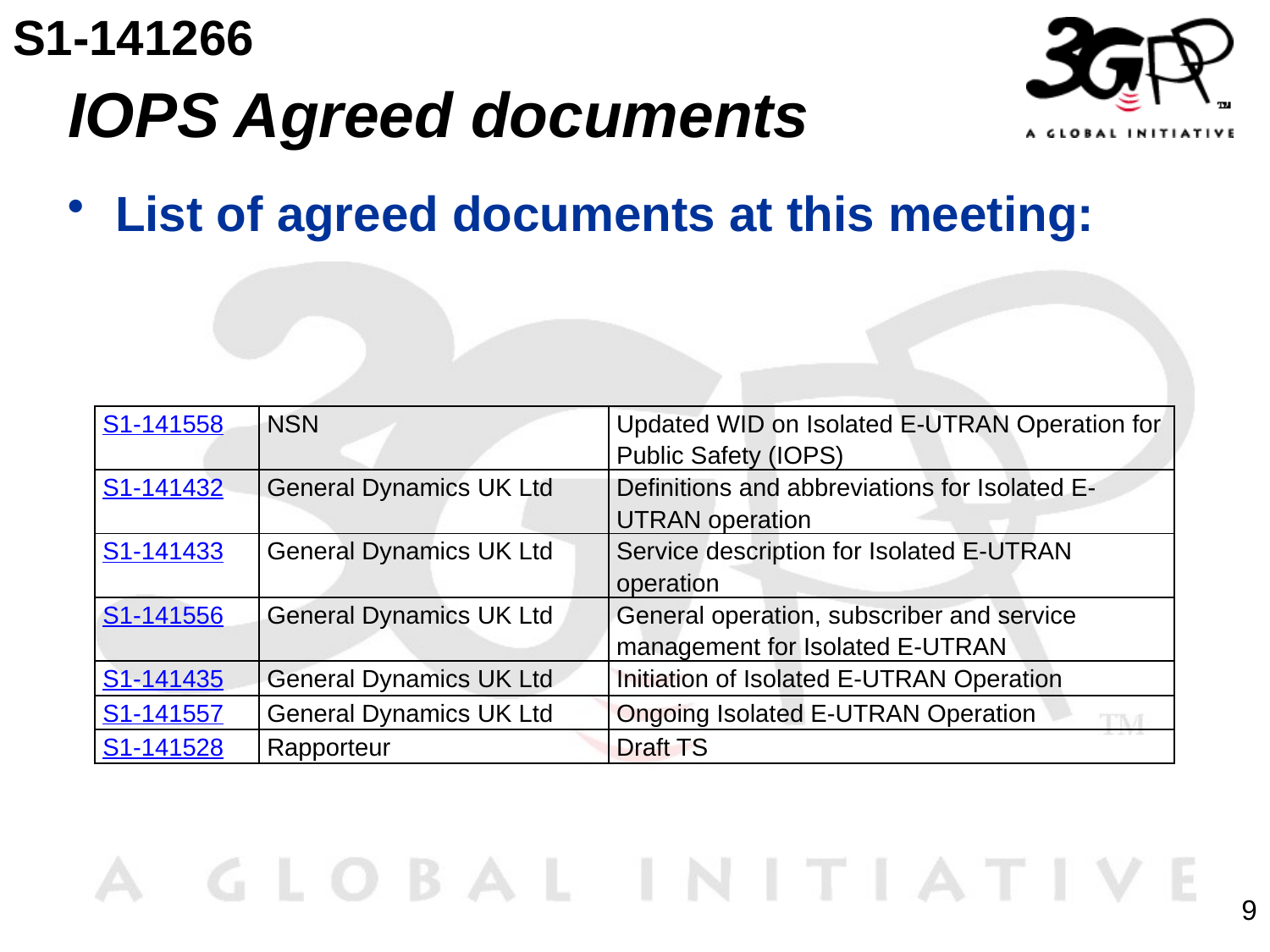

S1-141266
# IOPS Agreed documents
List of agreed documents at this meeting:

| S1-141558 | NSN | Updated WID on Isolated E-UTRAN Operation for Public Safety (IOPS) |
| --- | --- | --- |
| S1-141432 | General Dynamics UK Ltd | Definitions and abbreviations for Isolated E-UTRAN operation |
| S1-141433 | General Dynamics UK Ltd | Service description for Isolated E-UTRAN operation |
| S1-141556 | General Dynamics UK Ltd | General operation, subscriber and service management for Isolated E-UTRAN |
| S1-141435 | General Dynamics UK Ltd | Initiation of Isolated E-UTRAN Operation |
| S1-141557 | General Dynamics UK Ltd | Ongoing Isolated E-UTRAN Operation |
| S1-141528 | Rapporteur | Draft TS |
9